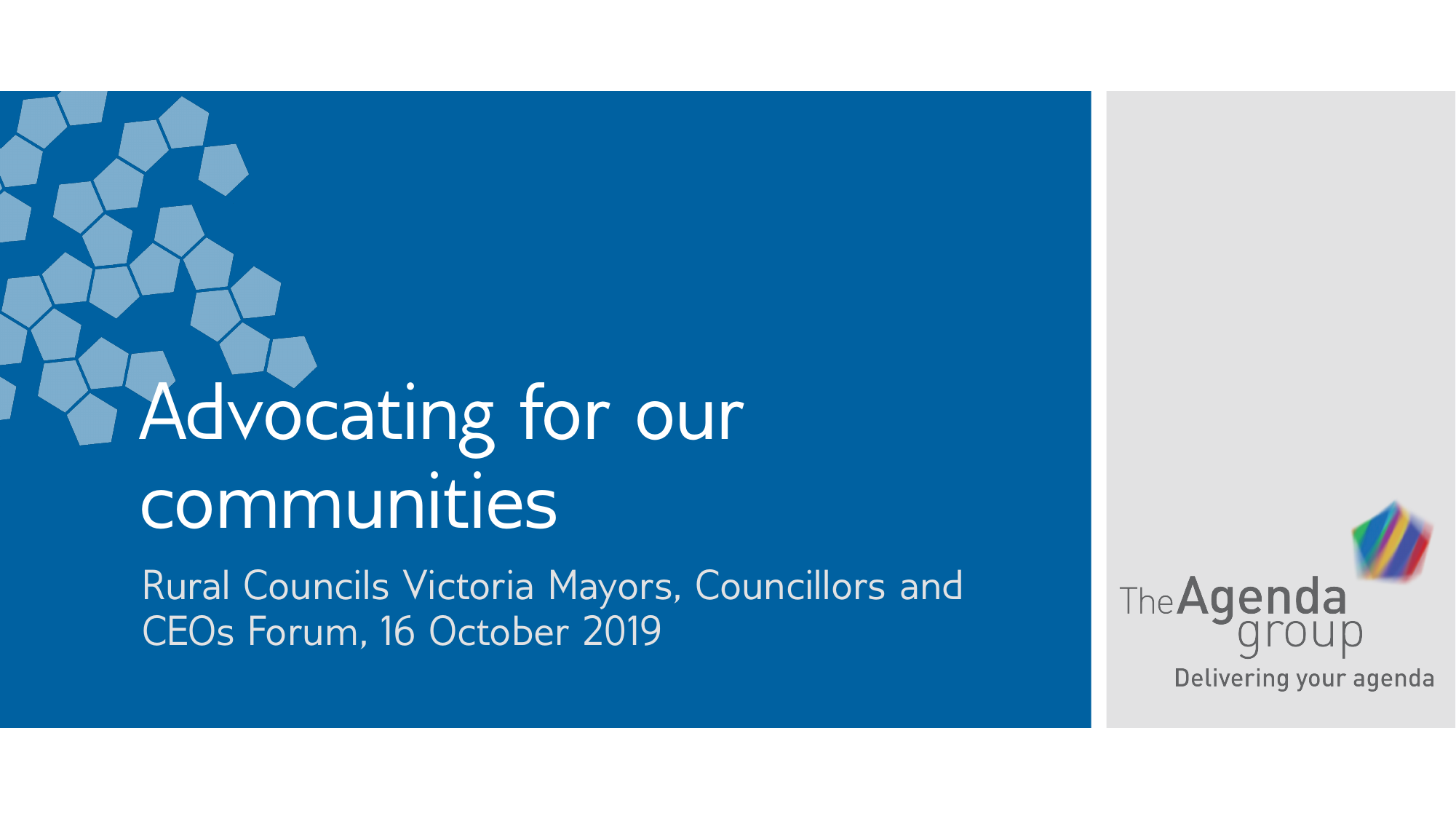

# Advocating for our communities
Rural Councils Victoria Mayors, Councillors and CEOs Forum, 16 October 2019